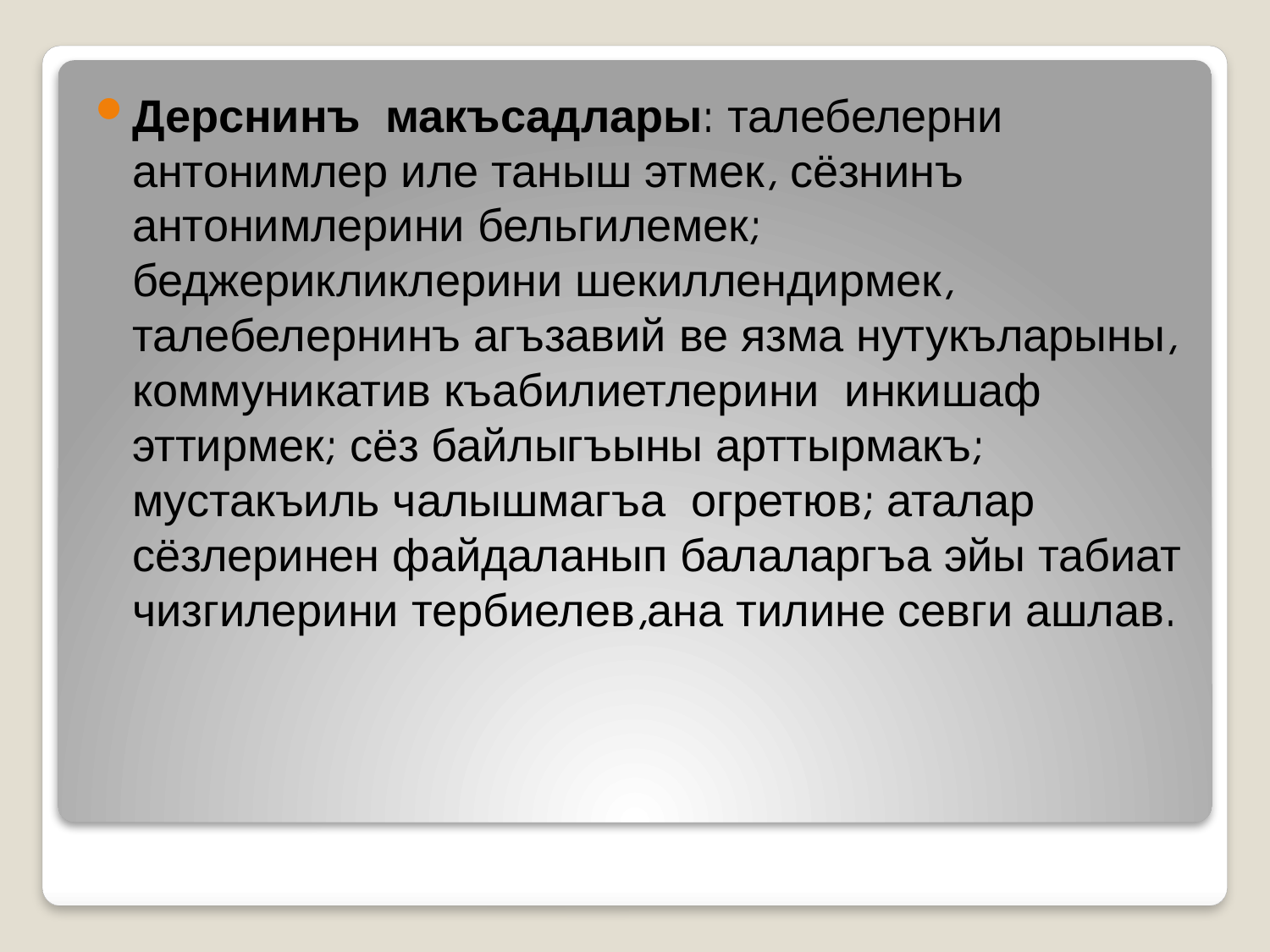

Дерснинъ  макъсадлары: талебелерни антонимлер иле таныш этмек, сёзнинъ антонимлерини бельгилемек; беджерикликлерини шекиллендирмек, талебелернинъ агъзавий ве язма нутукъларыны, коммуникатив къабилиетлерини  инкишаф эттирмек; сёз байлыгъыны арттырмакъ; мустакъиль чалышмагъа  огретюв; аталар сёзлеринен файдаланып балаларгъа эйы табиат чизгилерини тербиелев,ана тилине севги ашлав.

#